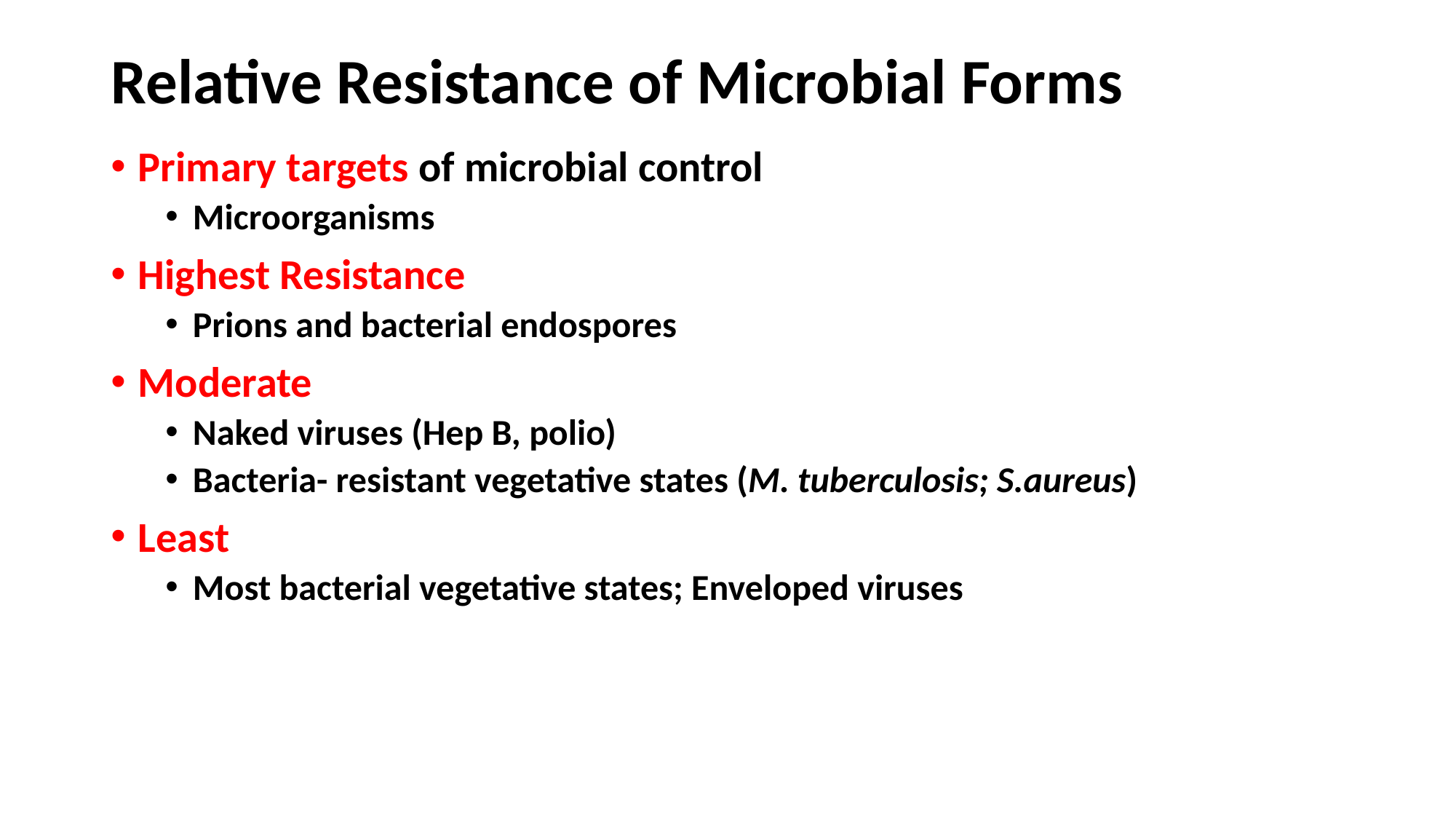

# Relative Resistance of Microbial Forms
Primary targets of microbial control
Microorganisms
Highest Resistance
Prions and bacterial endospores
Moderate
Naked viruses (Hep B, polio)
Bacteria- resistant vegetative states (M. tuberculosis; S.aureus)
Least
Most bacterial vegetative states; Enveloped viruses